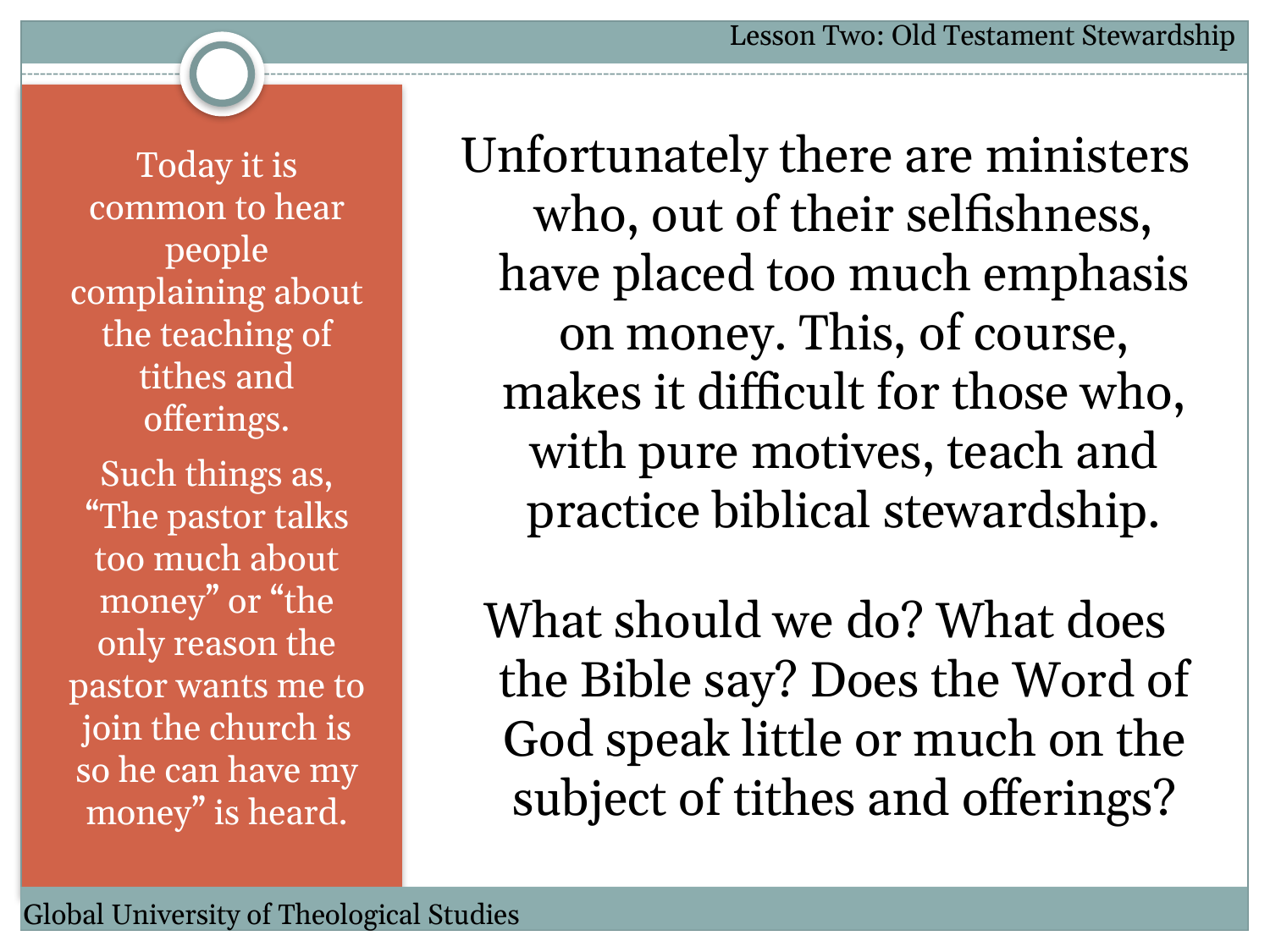

Lesson Two: Old Testament Stewardship
Unfortunately there are ministers who, out of their selfishness, have placed too much emphasis on money. This, of course, makes it difficult for those who, with pure motives, teach and practice biblical stewardship.
# Today it is common to hear people complaining about the teaching of tithes and offerings.
Such things as, “The pastor talks too much about money” or “the only reason the pastor wants me to join the church is so he can have my money” is heard.
What should we do? What does the Bible say? Does the Word of God speak little or much on the subject of tithes and offerings?
Global University of Theological Studies